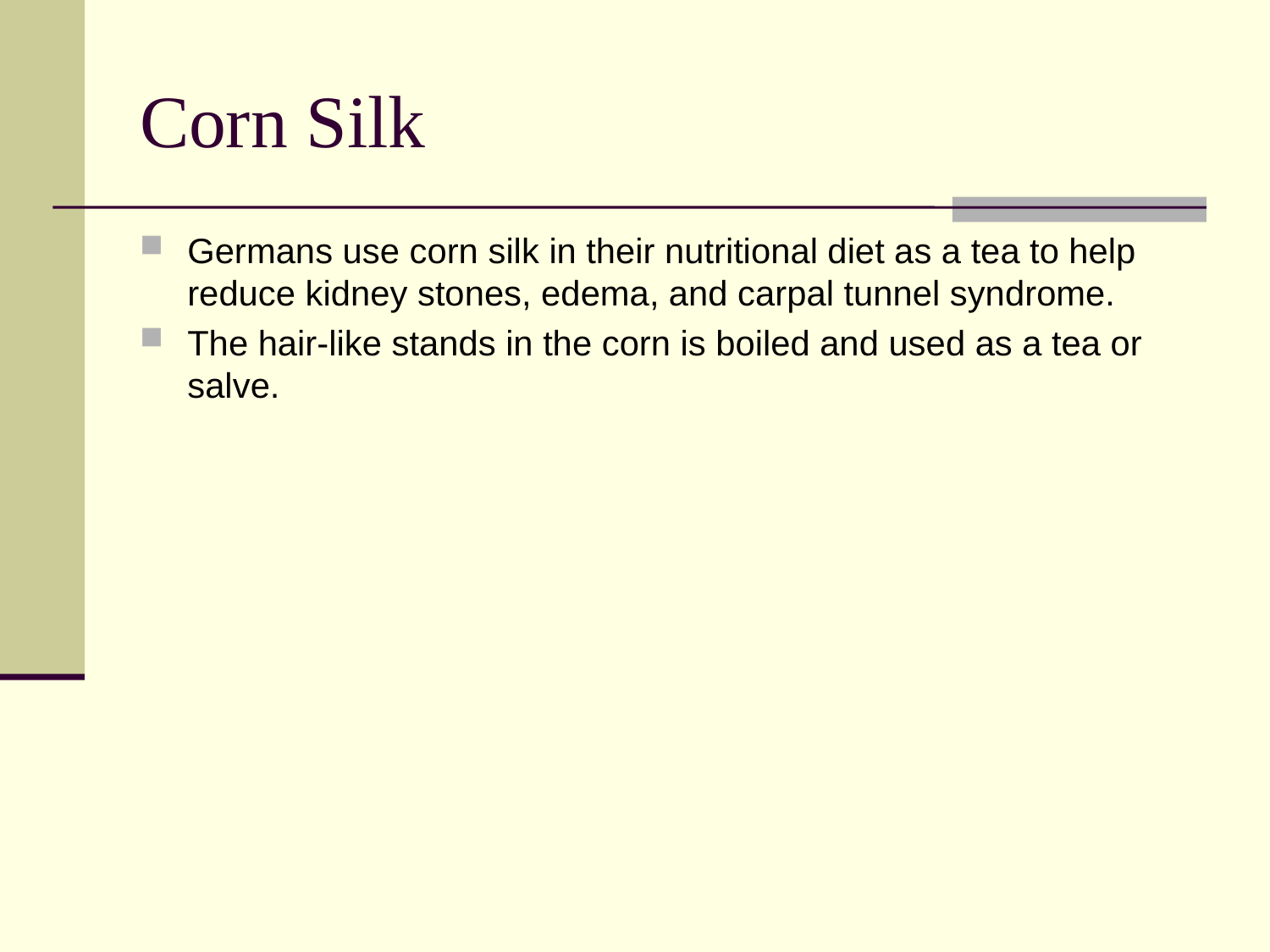

Corn Silk
Germans use corn silk in their nutritional diet as a tea to help reduce kidney stones, edema, and carpal tunnel syndrome.
The hair-like stands in the corn is boiled and used as a tea or salve.